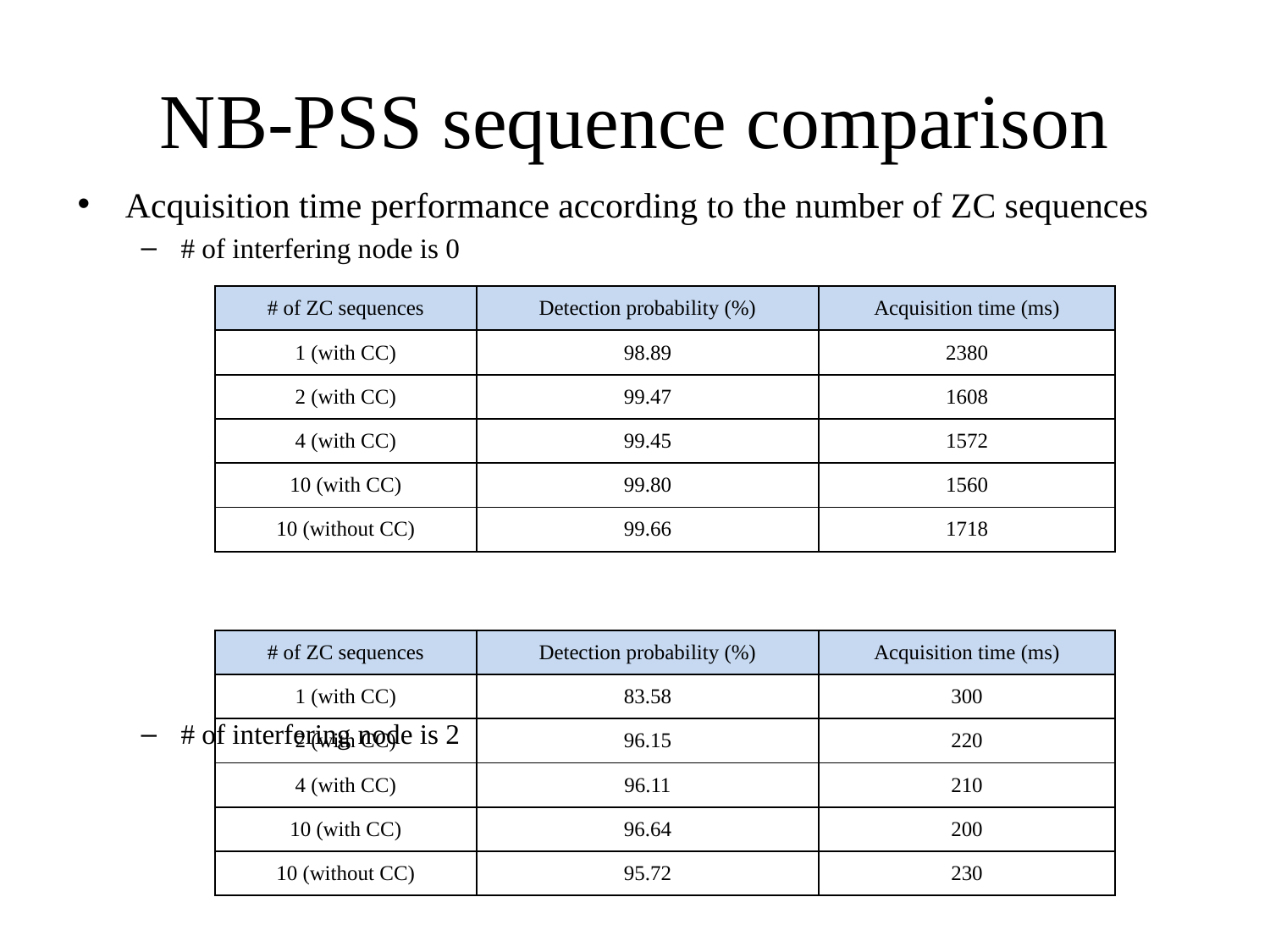

# NB-PSS sequence comparison
Acquisition time performance according to the number of ZC sequences
# of interfering node is 0

# of interfering node is 2

| # of ZC sequences | Detection probability (%) | Acquisition time (ms) |
| --- | --- | --- |
| 1 (with CC) | 98.89 | 2380 |
| 2 (with CC) | 99.47 | 1608 |
| 4 (with CC) | 99.45 | 1572 |
| 10 (with CC) | 99.80 | 1560 |
| 10 (without CC) | 99.66 | 1718 |
| # of ZC sequences | Detection probability (%) | Acquisition time (ms) |
| --- | --- | --- |
| 1 (with CC) | 83.58 | 300 |
| 2 (with CC) | 96.15 | 220 |
| 4 (with CC) | 96.11 | 210 |
| 10 (with CC) | 96.64 | 200 |
| 10 (without CC) | 95.72 | 230 |